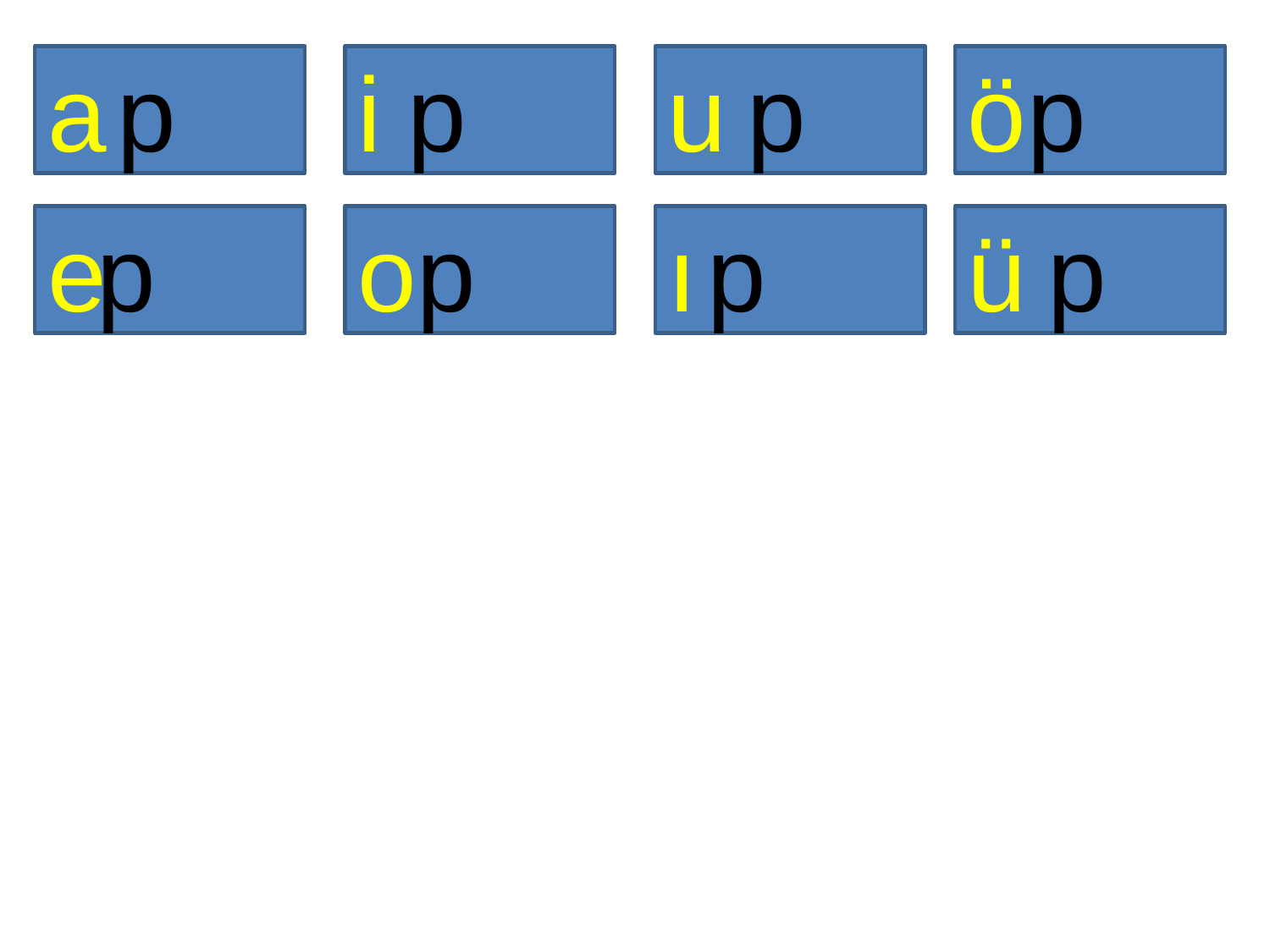

a
p
i
p
u
p
ö
p
e
p
o
p
ı
p
ü
p